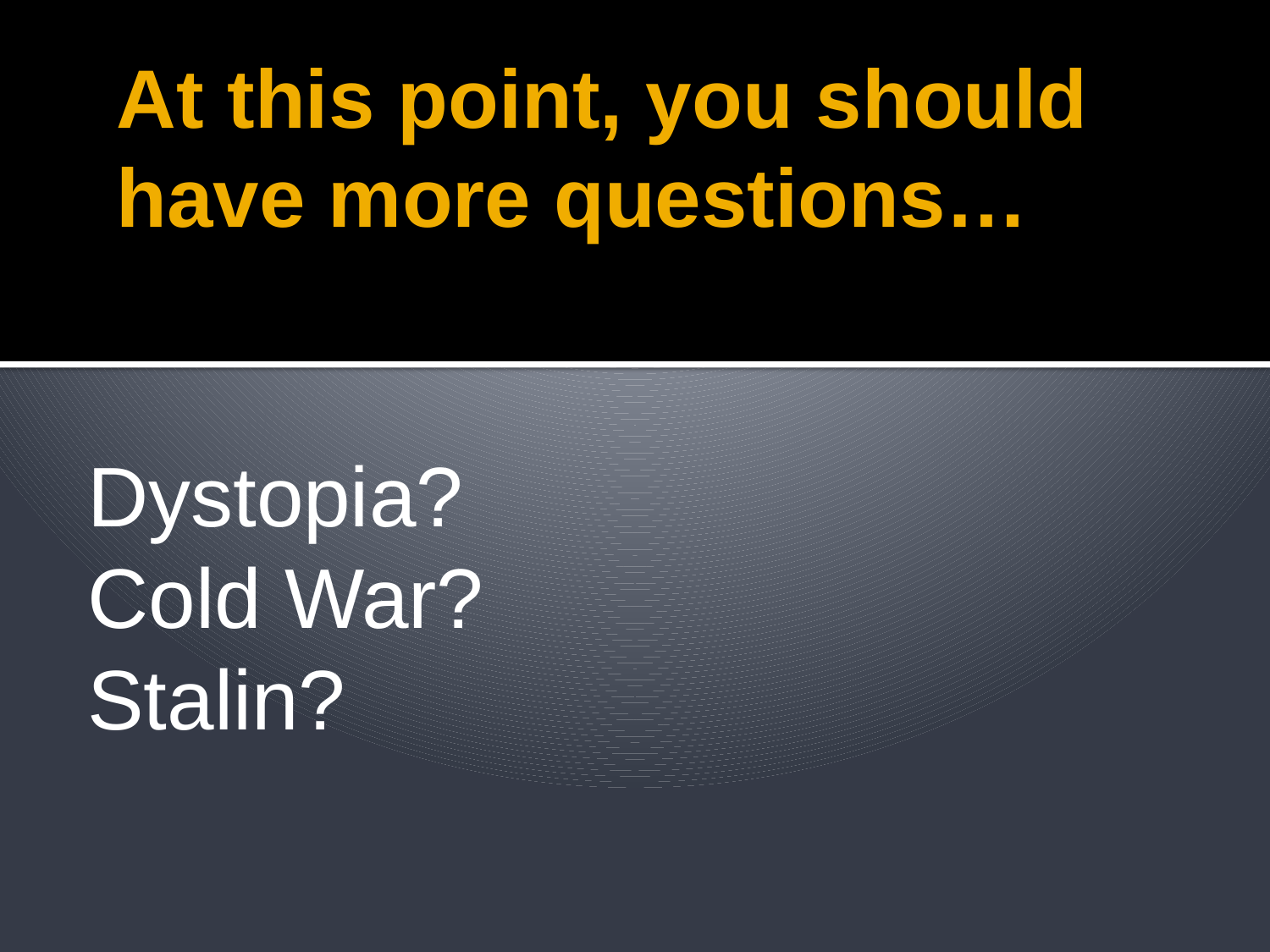

# At this point, you should have more questions…

Dystopia?
Cold War?
Stalin?